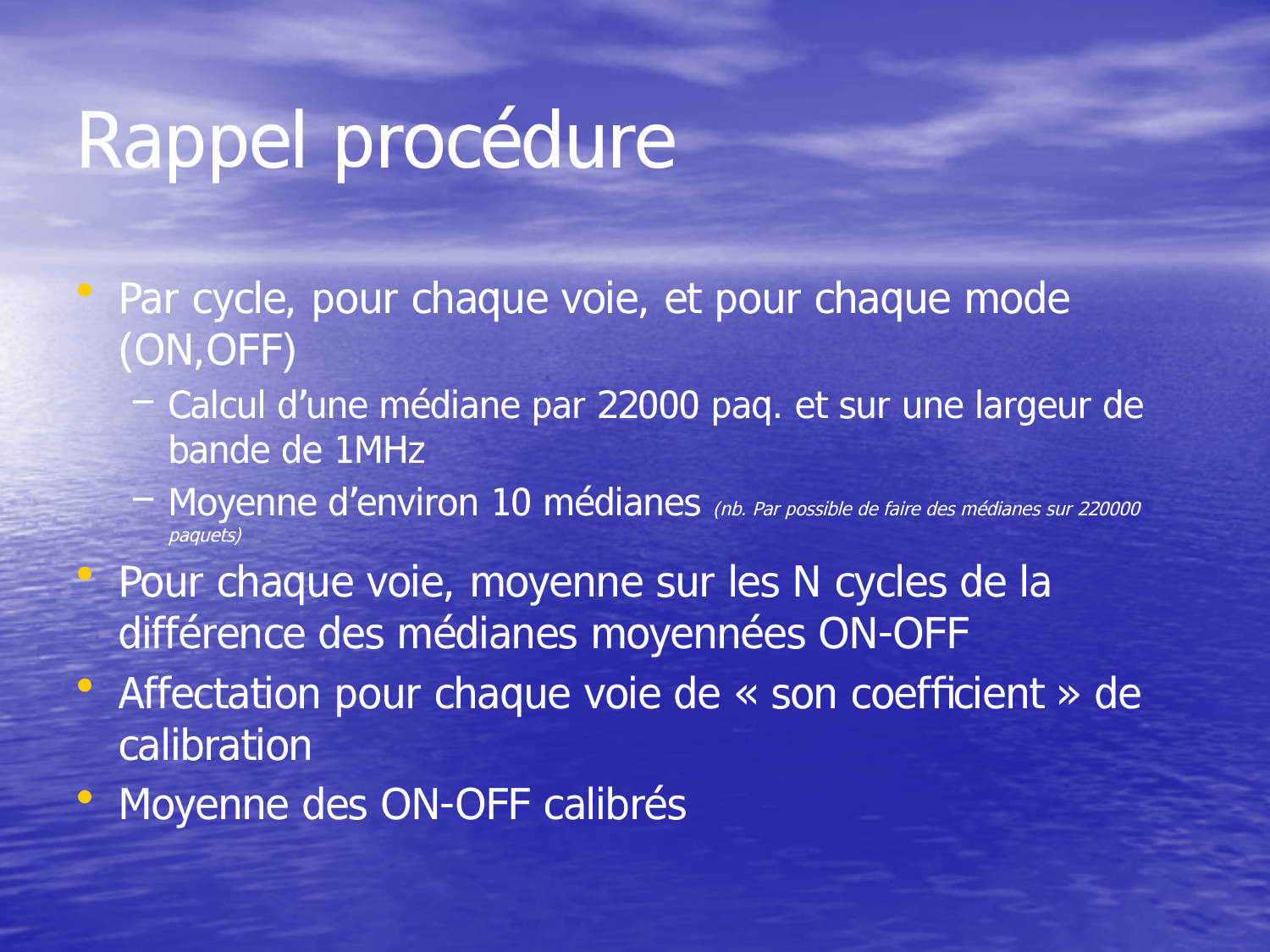

# Rappel procédure
Par cycle, pour chaque voie, et pour chaque mode (ON,OFF)
Calcul d’une médiane par 22000 paq. et sur une largeur de bande de 1MHz
Moyenne d’environ 10 médianes (nb. Par possible de faire des médianes sur 220000 paquets)
Pour chaque voie, moyenne sur les N cycles de la différence des médianes moyennées ON-OFF
Affectation pour chaque voie de « son coefficient » de calibration
Moyenne des ON-OFF calibrés